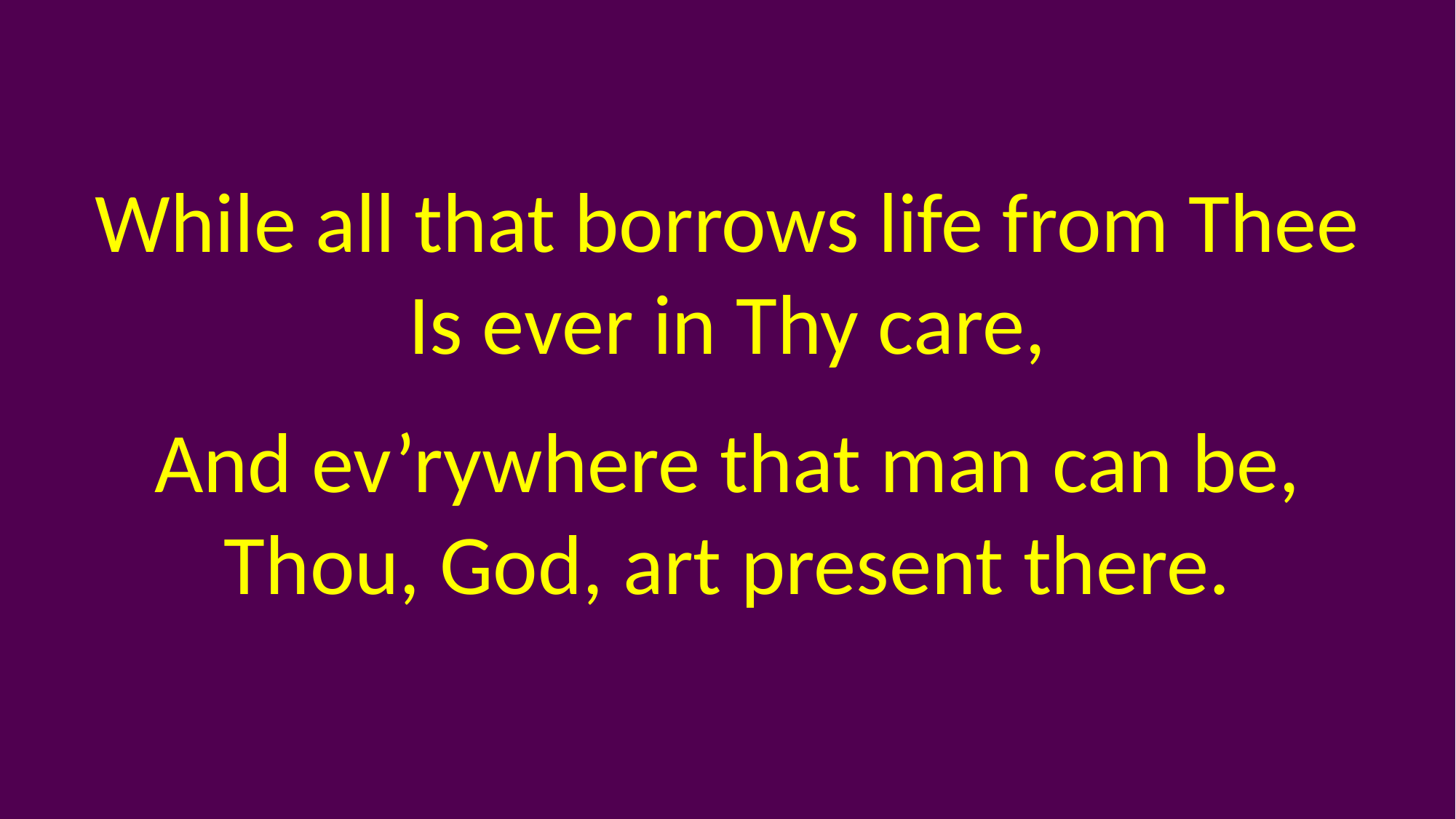

While all that borrows life from Thee
Is ever in Thy care,
And ev’rywhere that man can be,
Thou, God, art present there.